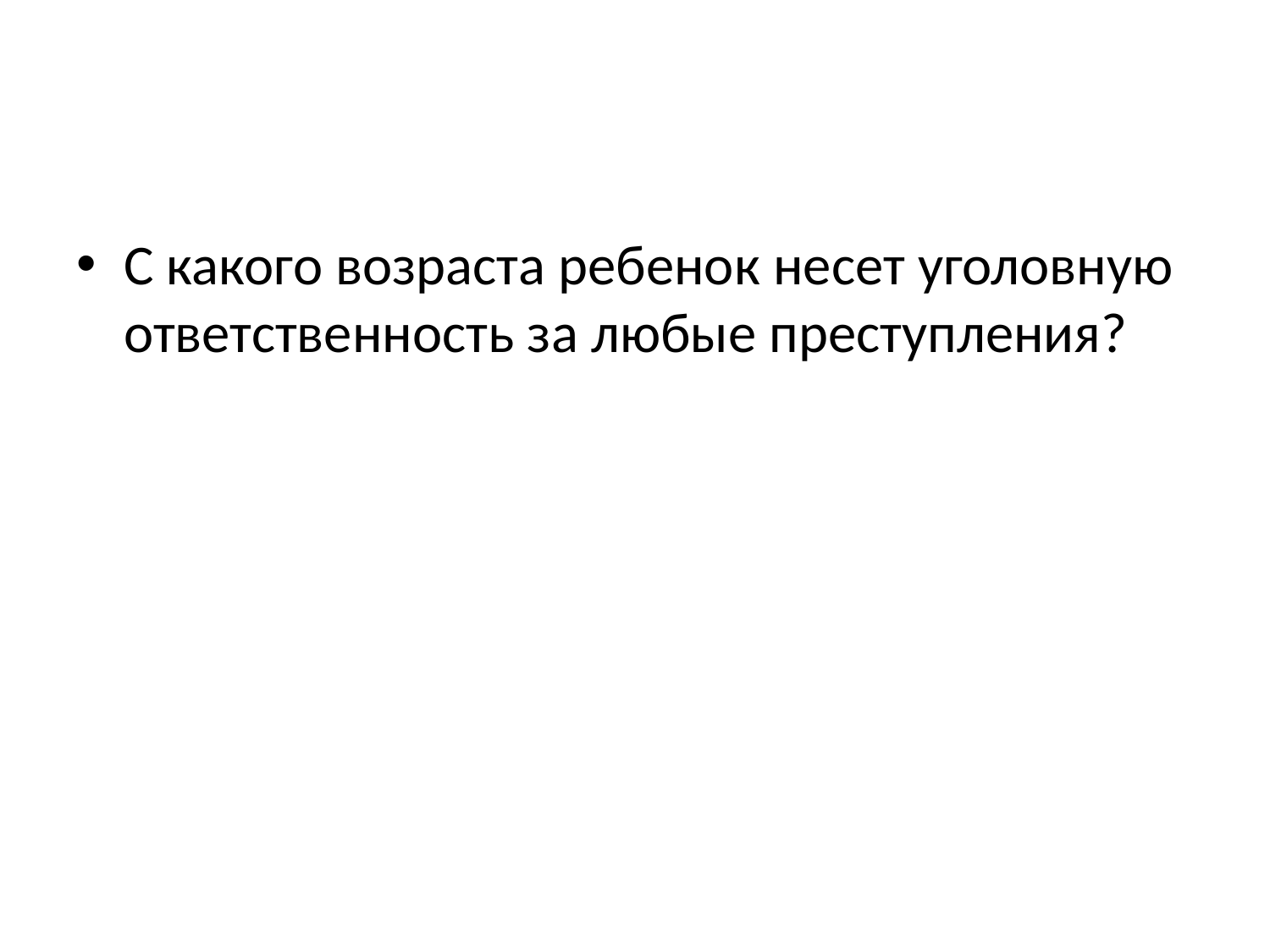

#
С какого возраста ребенок несет уголовную ответственность за любые преступления?